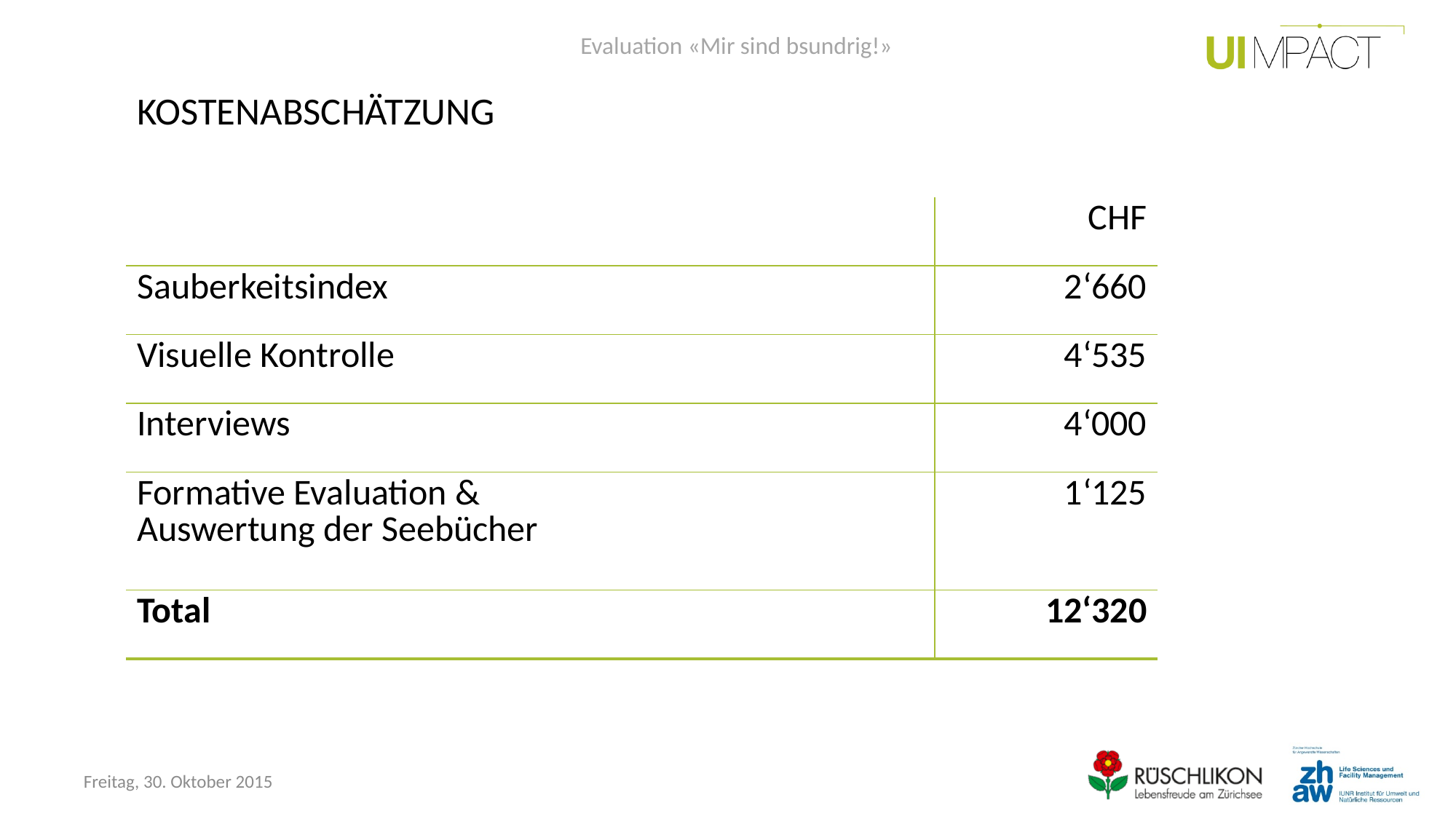

Evaluation «Mir sind bsundrig!»
# KOSTENABSCHÄTZUNG
|  | CHF |
| --- | --- |
| Sauberkeitsindex | 2‘660 |
| Visuelle Kontrolle | 4‘535 |
| Interviews | 4‘000 |
| Formative Evaluation & Auswertung der Seebücher | 1‘125 |
| Total | 12‘320 |
Freitag, 30. Oktober 2015